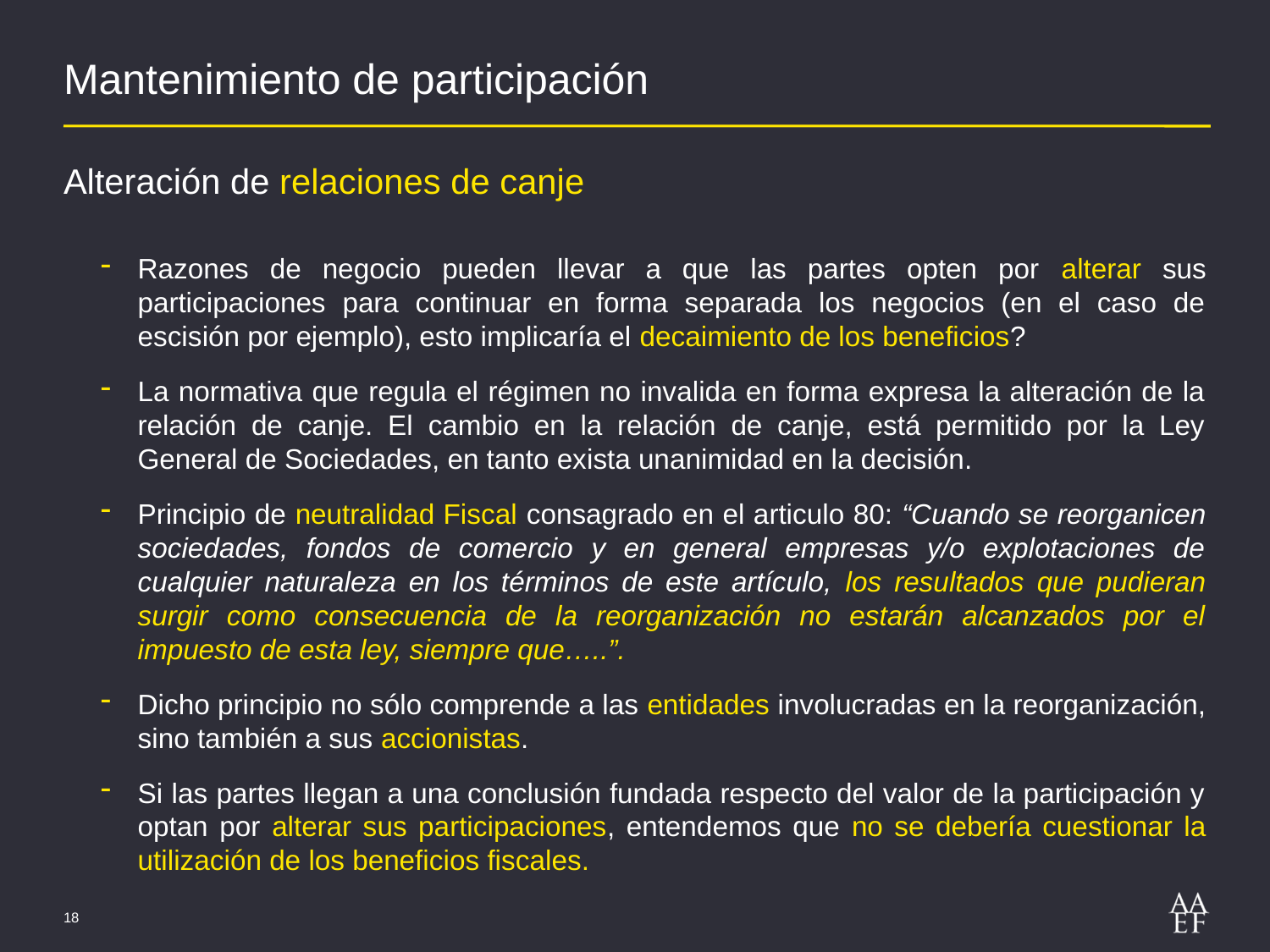

# Mantenimiento de participación
Alteración de relaciones de canje

Razones de negocio pueden llevar a que las partes opten por alterar sus participaciones para continuar en forma separada los negocios (en el caso de escisión por ejemplo), esto implicaría el decaimiento de los beneficios?
La normativa que regula el régimen no invalida en forma expresa la alteración de la relación de canje. El cambio en la relación de canje, está permitido por la Ley General de Sociedades, en tanto exista unanimidad en la decisión.
Principio de neutralidad Fiscal consagrado en el articulo 80: “Cuando se reorganicen sociedades, fondos de comercio y en general empresas y/o explotaciones de cualquier naturaleza en los términos de este artículo, los resultados que pudieran surgir como consecuencia de la reorganización no estarán alcanzados por el impuesto de esta ley, siempre que…..”.
Dicho principio no sólo comprende a las entidades involucradas en la reorganización, sino también a sus accionistas.
Si las partes llegan a una conclusión fundada respecto del valor de la participación y optan por alterar sus participaciones, entendemos que no se debería cuestionar la utilización de los beneficios fiscales.
18